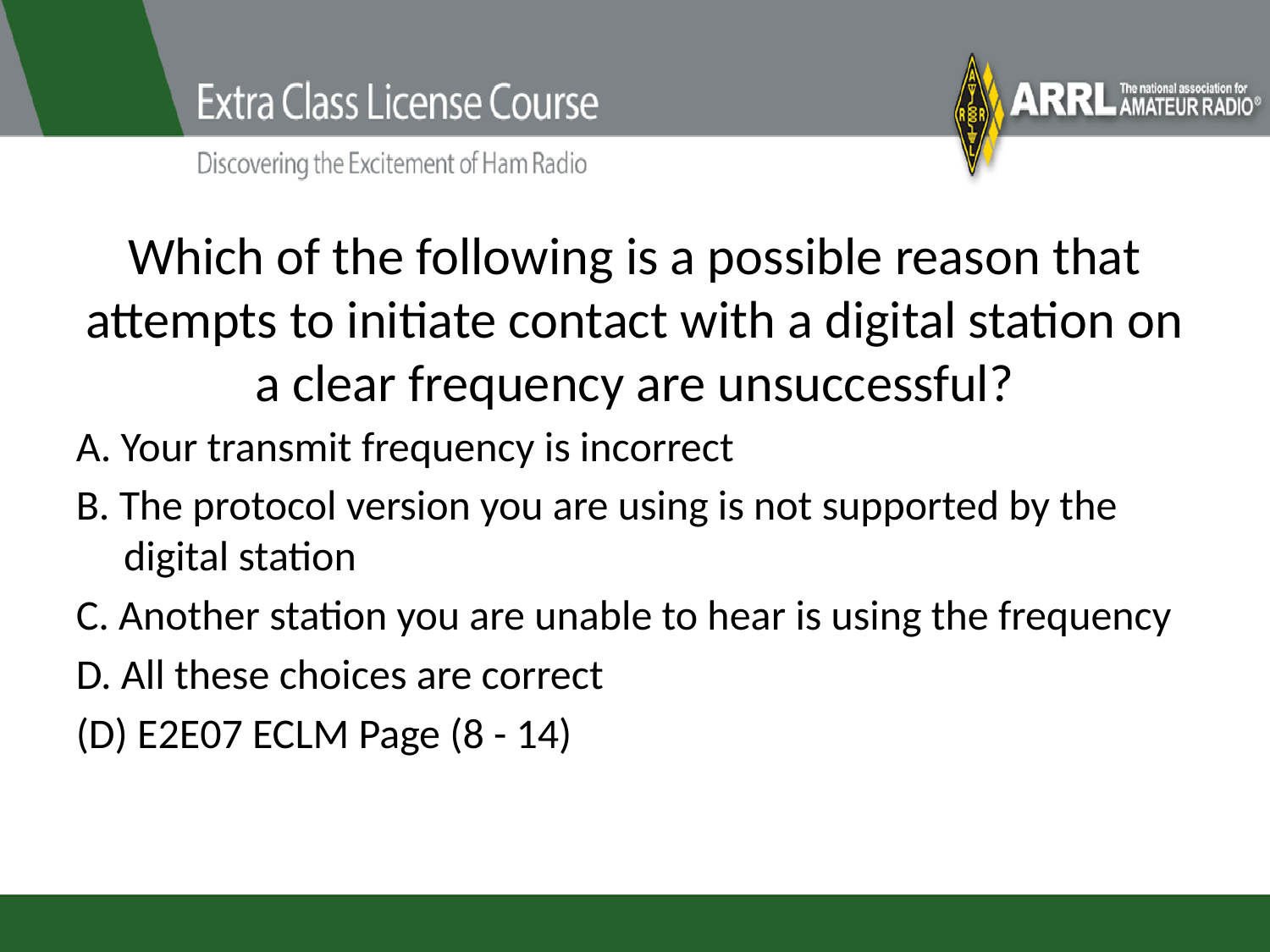

# Which of the following is a possible reason that attempts to initiate contact with a digital station on a clear frequency are unsuccessful?
A. Your transmit frequency is incorrect
B. The protocol version you are using is not supported by the digital station
C. Another station you are unable to hear is using the frequency
D. All these choices are correct
(D) E2E07 ECLM Page (8 - 14)